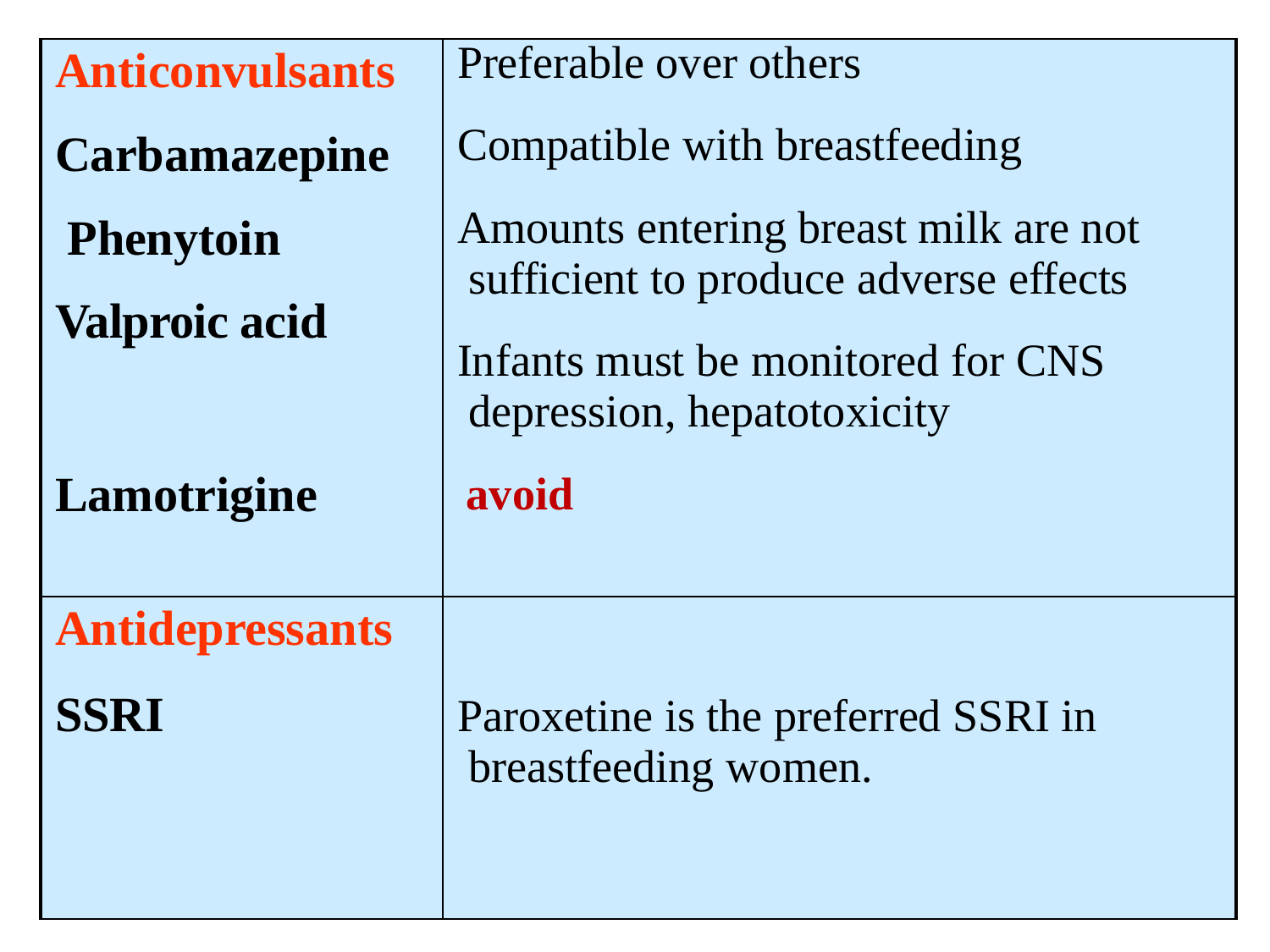

| Anticonvulsants Carbamazepine Phenytoin Valproic acid Lamotrigine | Preferable over others Compatible with breastfeeding Amounts entering breast milk are not sufficient to produce adverse effects Infants must be monitored for CNS depression, hepatotoxicity avoid |
| --- | --- |
| Antidepressants SSRI | Paroxetine is the preferred SSRI in breastfeeding women. |